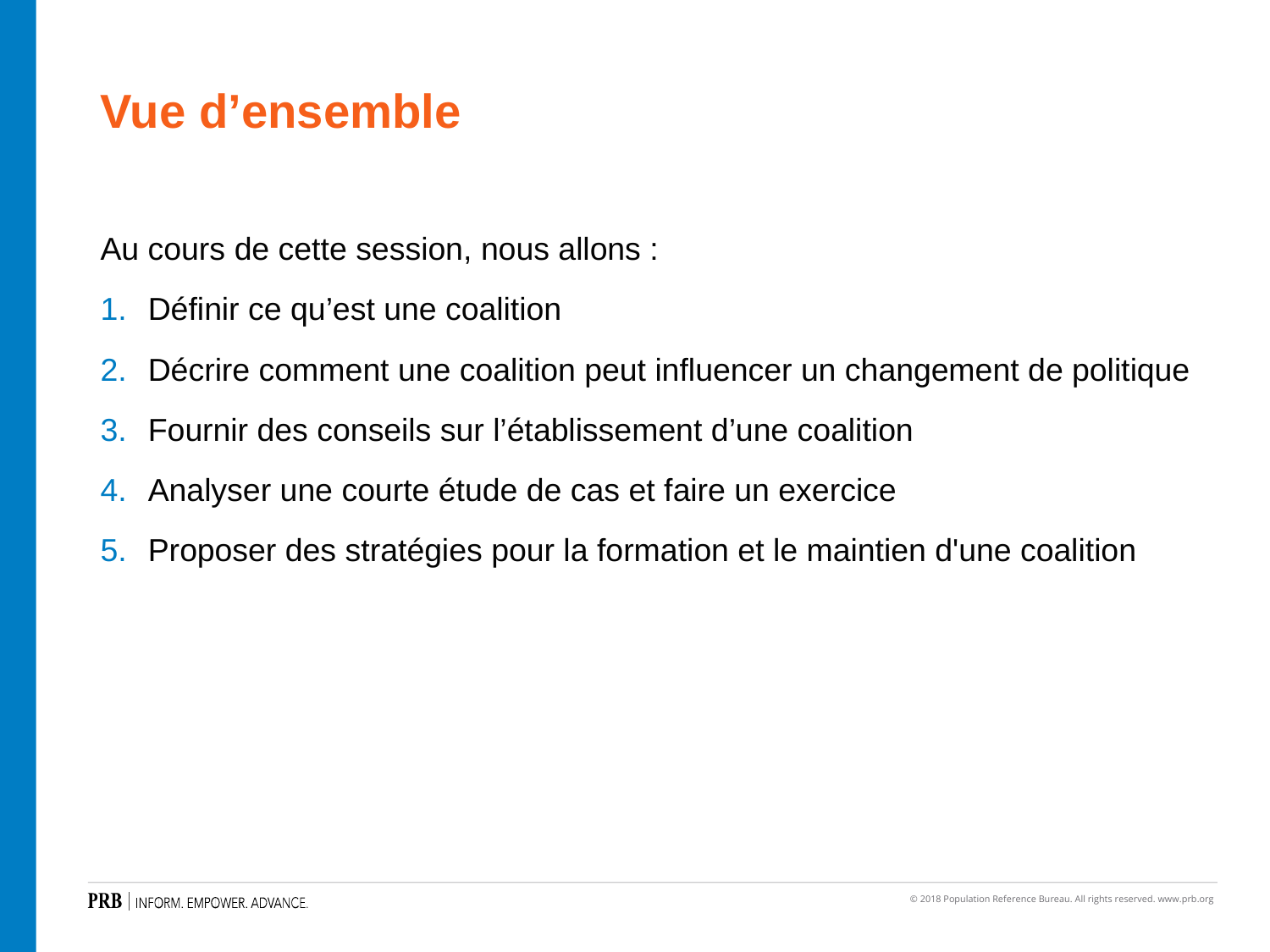

# Vue d’ensemble

Au cours de cette session, nous allons :
Définir ce qu’est une coalition
Décrire comment une coalition peut influencer un changement de politique
Fournir des conseils sur l’établissement d’une coalition
Analyser une courte étude de cas et faire un exercice
Proposer des stratégies pour la formation et le maintien d'une coalition